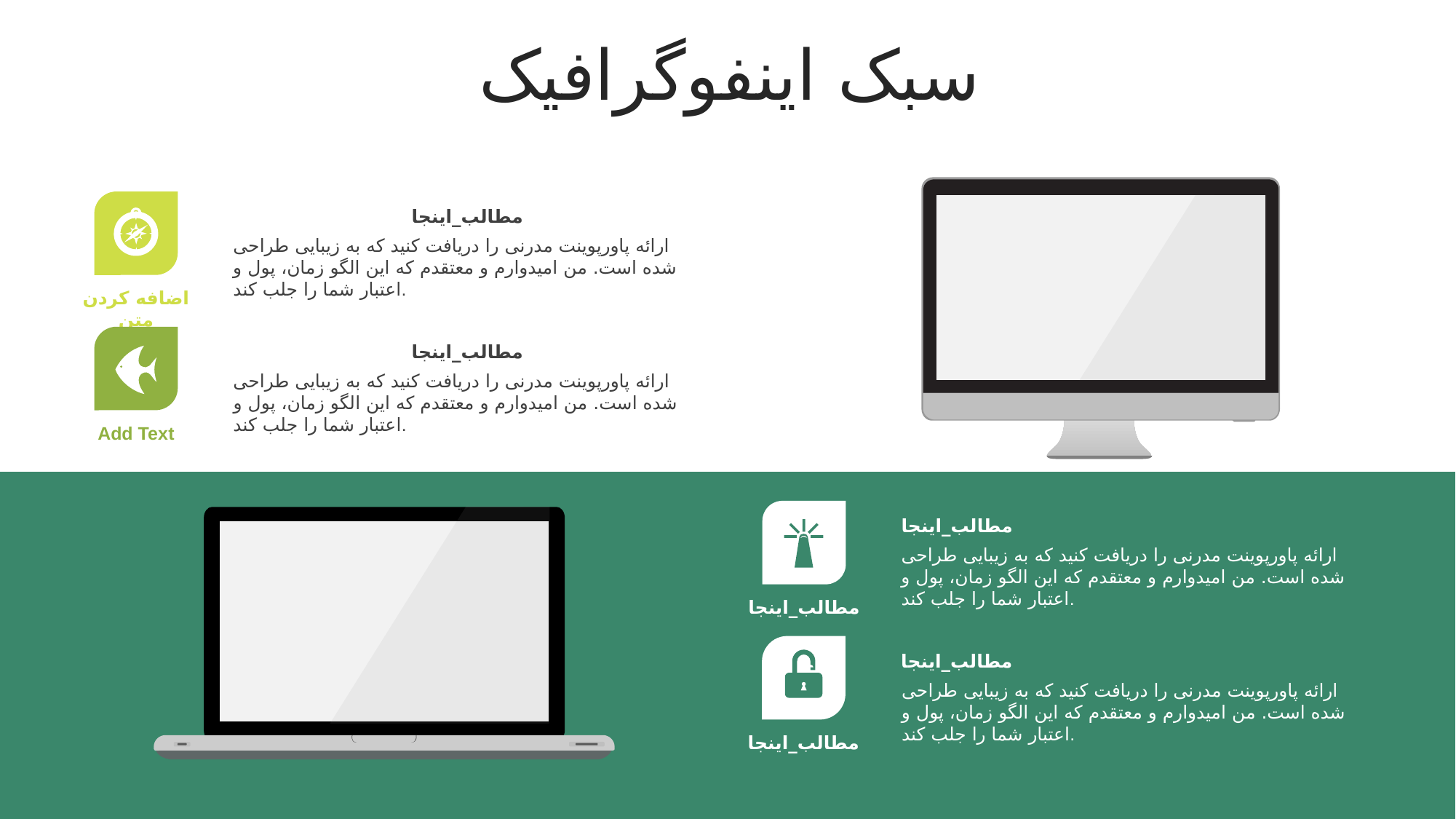

سبک اینفوگرافیک

مطالب_اینجا
ارائه پاورپوینت مدرنی را دریافت کنید که به زیبایی طراحی شده است. من امیدوارم و معتقدم که این الگو زمان، پول و اعتبار شما را جلب کند.

اضافه کردن متن

مطالب_اینجا
ارائه پاورپوینت مدرنی را دریافت کنید که به زیبایی طراحی شده است. من امیدوارم و معتقدم که این الگو زمان، پول و اعتبار شما را جلب کند.

Add Text

مطالب_اینجا
ارائه پاورپوینت مدرنی را دریافت کنید که به زیبایی طراحی شده است. من امیدوارم و معتقدم که این الگو زمان، پول و اعتبار شما را جلب کند.

مطالب_اینجا

مطالب_اینجا
ارائه پاورپوینت مدرنی را دریافت کنید که به زیبایی طراحی شده است. من امیدوارم و معتقدم که این الگو زمان، پول و اعتبار شما را جلب کند.

مطالب_اینجا